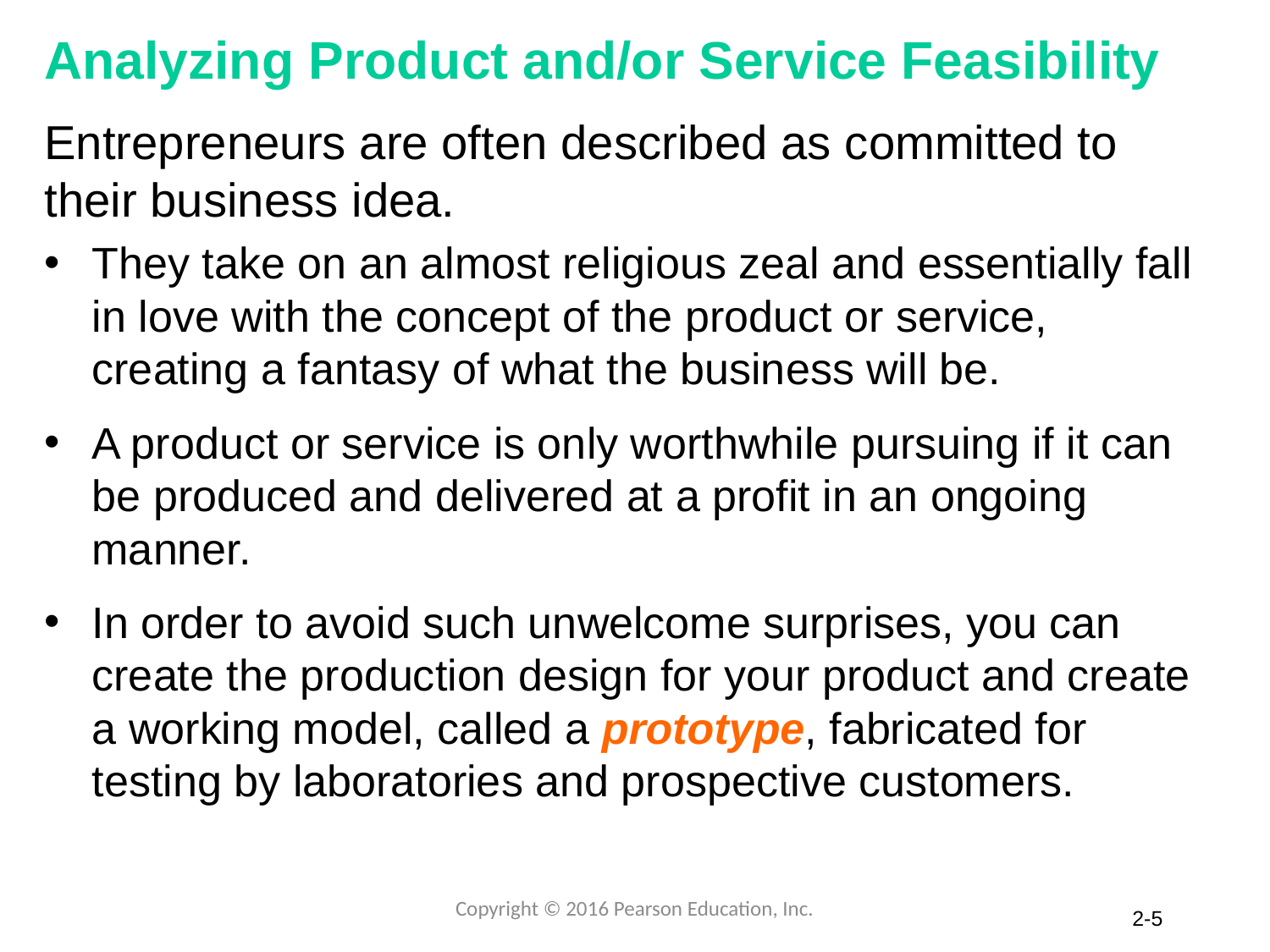

# Analyzing Product and/or Service Feasibility
Entrepreneurs are often described as committed to their business idea.
They take on an almost religious zeal and essentially fall in love with the concept of the product or service, creating a fantasy of what the business will be.

A product or service is only worthwhile pursuing if it can be produced and delivered at a profit in an ongoing manner.

In order to avoid such unwelcome surprises, you can create the production design for your product and create a working model, called a prototype, fabricated for testing by laboratories and prospective customers.

Copyright © 2016 Pearson Education, Inc.